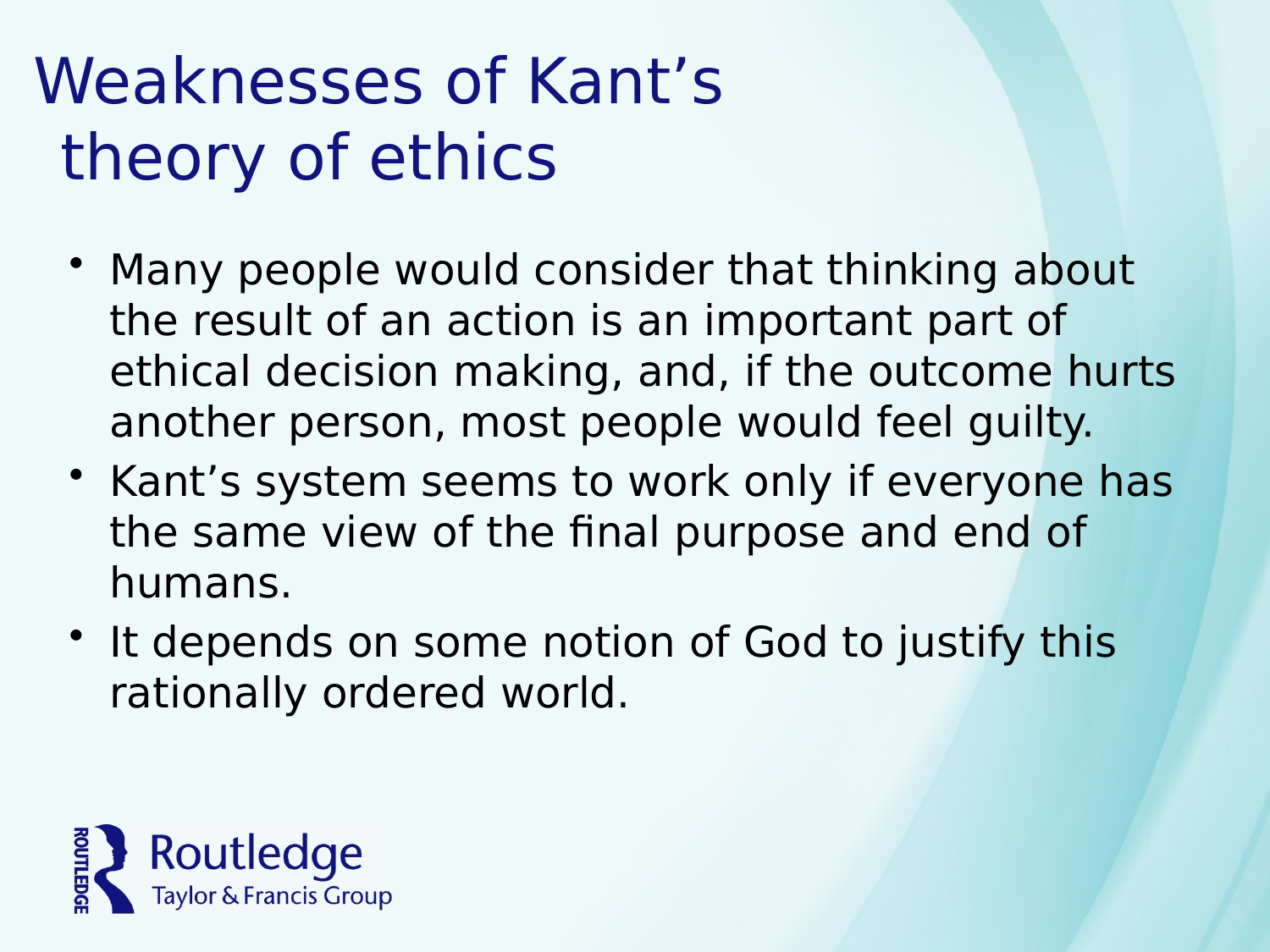

# Weaknesses of Kant’s theory of ethics
Many people would consider that thinking about the result of an action is an important part of ethical decision making, and, if the outcome hurts another person, most people would feel guilty.
Kant’s system seems to work only if everyone has the same view of the final purpose and end of humans.
It depends on some notion of God to justify this rationally ordered world.